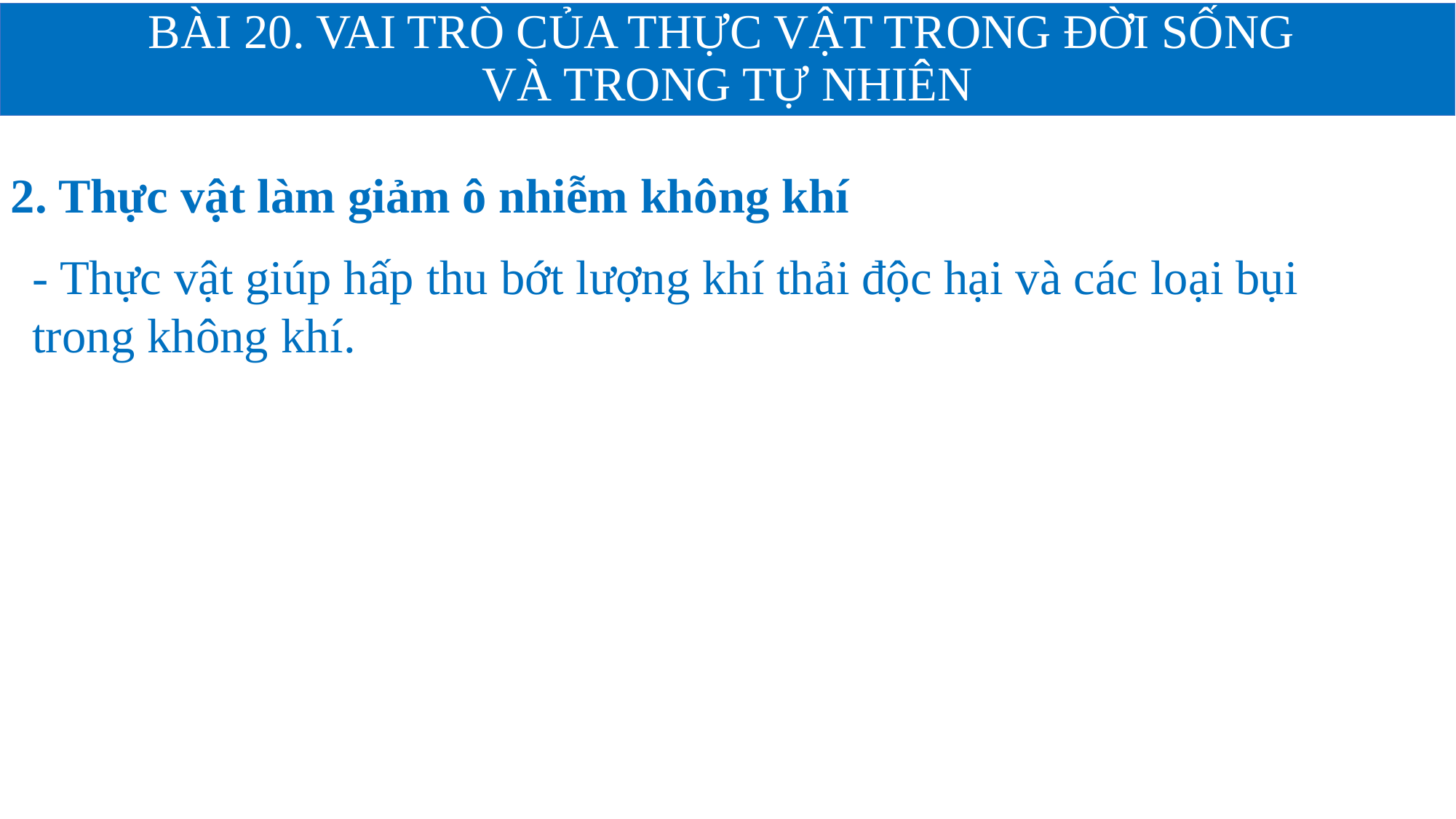

# BÀI 20. VAI TRÒ CỦA THỰC VẬT TRONG ĐỜI SỐNG VÀ TRONG TỰ NHIÊN
2. Thực vật làm giảm ô nhiễm không khí
- Thực vật giúp hấp thu bớt lượng khí thải độc hại và các loại bụi trong không khí.